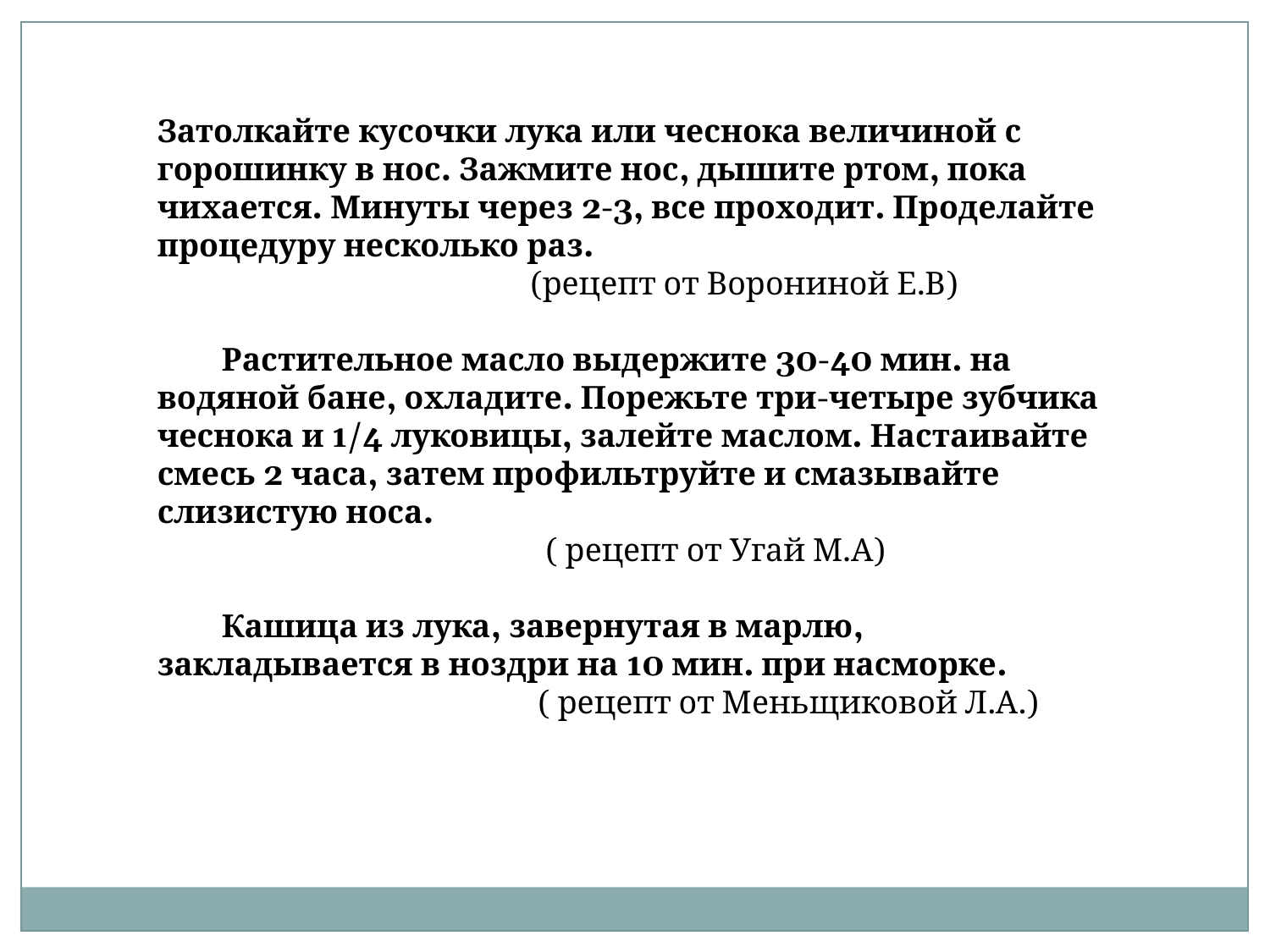

Затолкайте кусочки лука или чеснока величиной с горошинку в нос. Зажмите нос, дышите ртом, пока чихается. Минуты через 2-3, все проходит. Проделайте процедуру несколько раз.
                                                 (рецепт от Ворониной Е.В)

        Растительное масло выдержите 30-40 мин. на водяной бане, охладите. Порежьте три-четыре зубчика чеснока и 1/4 луковицы, залейте маслом. Настаивайте смесь 2 часа, затем профильтруйте и смазывайте слизистую носа.
                                                   ( рецепт от Угай М.А)

        Кашица из лука, завернутая в марлю, закладывается в ноздри на 10 мин. при насморке.
                                                  ( рецепт от Меньщиковой Л.А.)